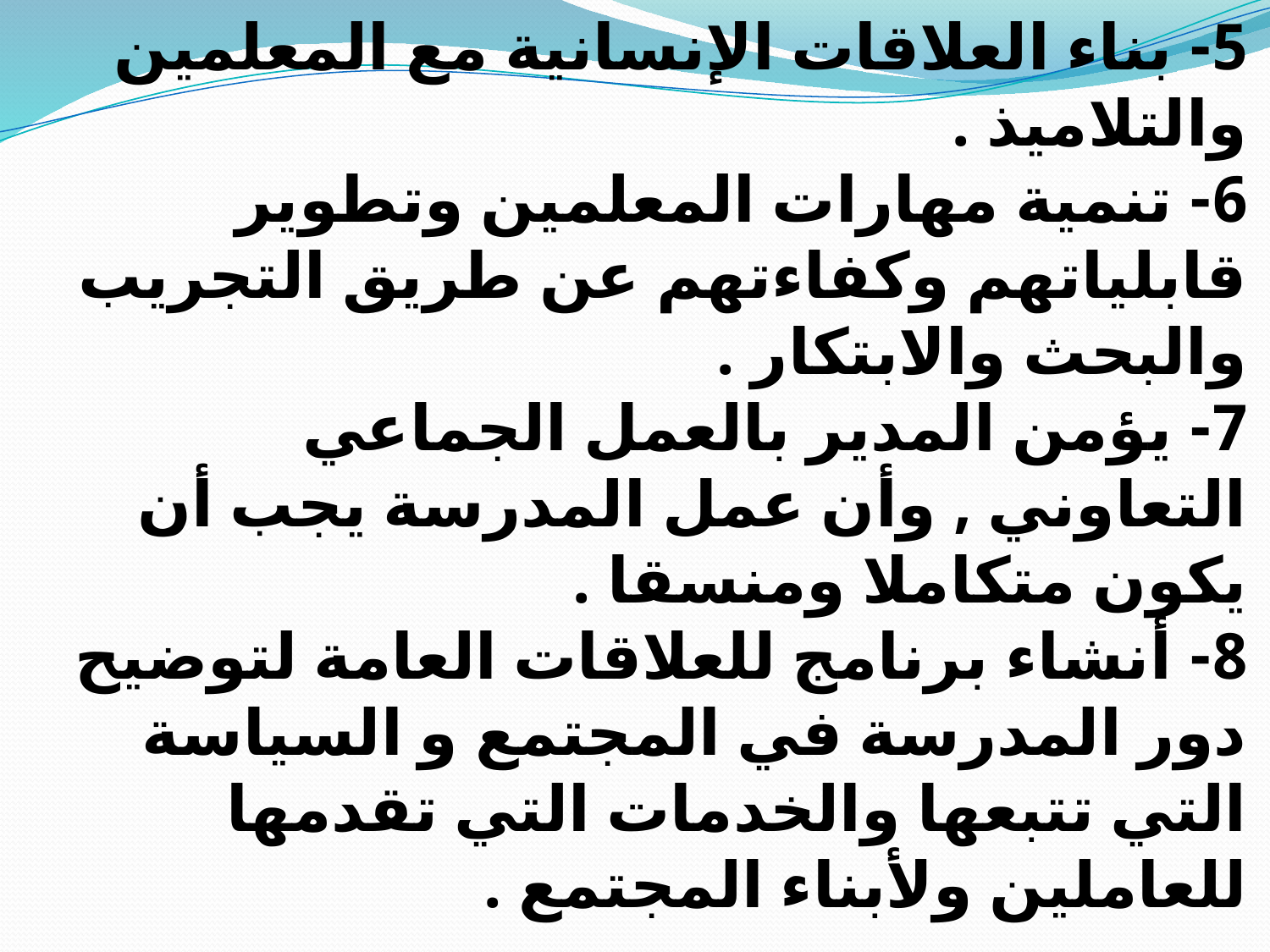

5- بناء العلاقات الإنسانية مع المعلمين والتلاميذ .
6- تنمية مهارات المعلمين وتطوير قابلياتهم وكفاءتهم عن طريق التجريب والبحث والابتكار .
7- يؤمن المدير بالعمل الجماعي التعاوني , وأن عمل المدرسة يجب أن يكون متكاملا ومنسقا .
8- أنشاء برنامج للعلاقات العامة لتوضيح دور المدرسة في المجتمع و السياسة التي تتبعها والخدمات التي تقدمها للعاملين ولأبناء المجتمع .